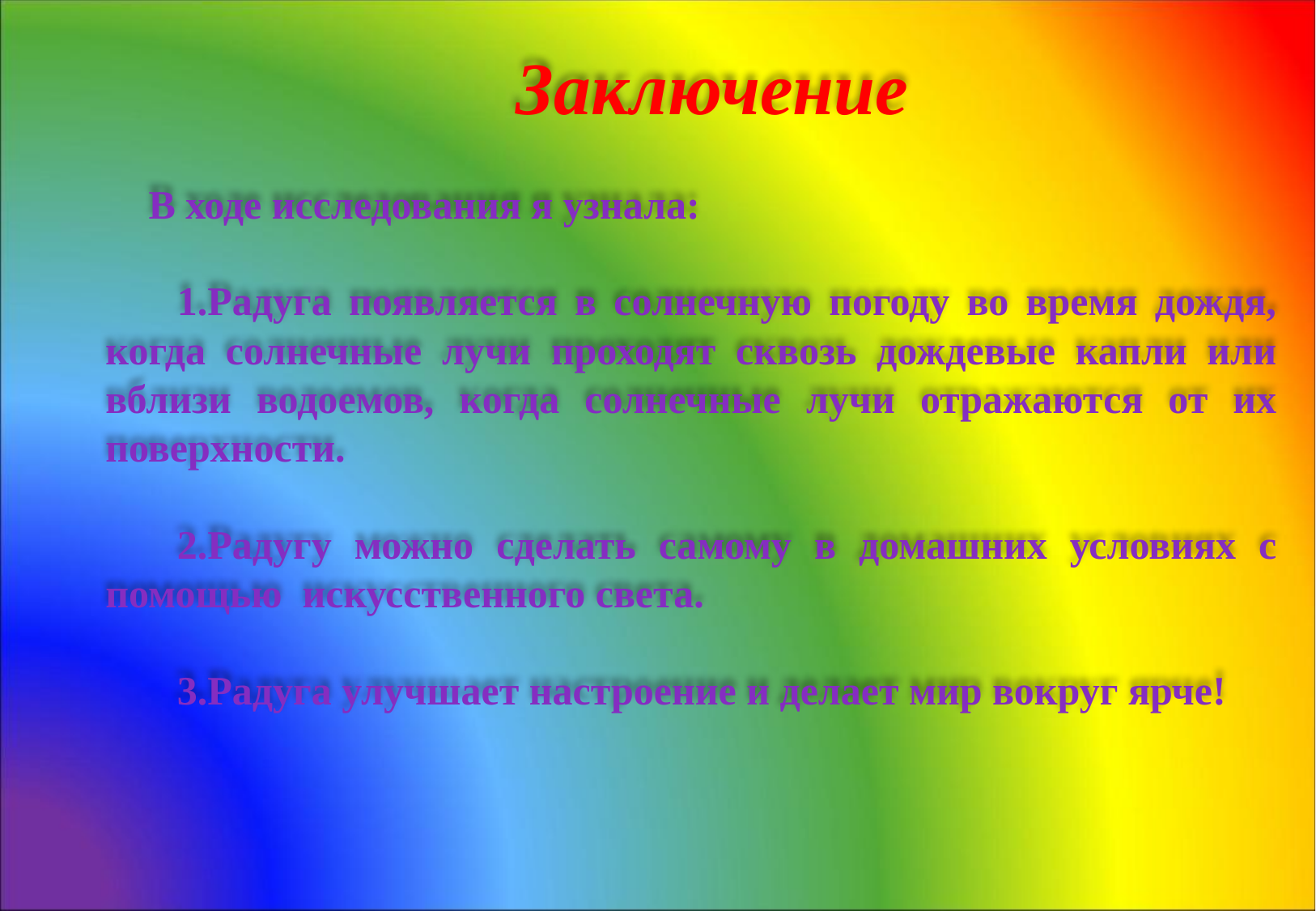

Заключение

В ходе исследования я узнала:

Радуга появляется в солнечную погоду во время дождя, когда солнечные лучи проходят сквозь дождевые капли или вблизи водоемов, когда солнечные лучи отражаются от их поверхности.

Радугу можно сделать самому в домашних условиях с помощью  искусственного света.

Радуга улучшает настроение и делает мир вокруг ярче!